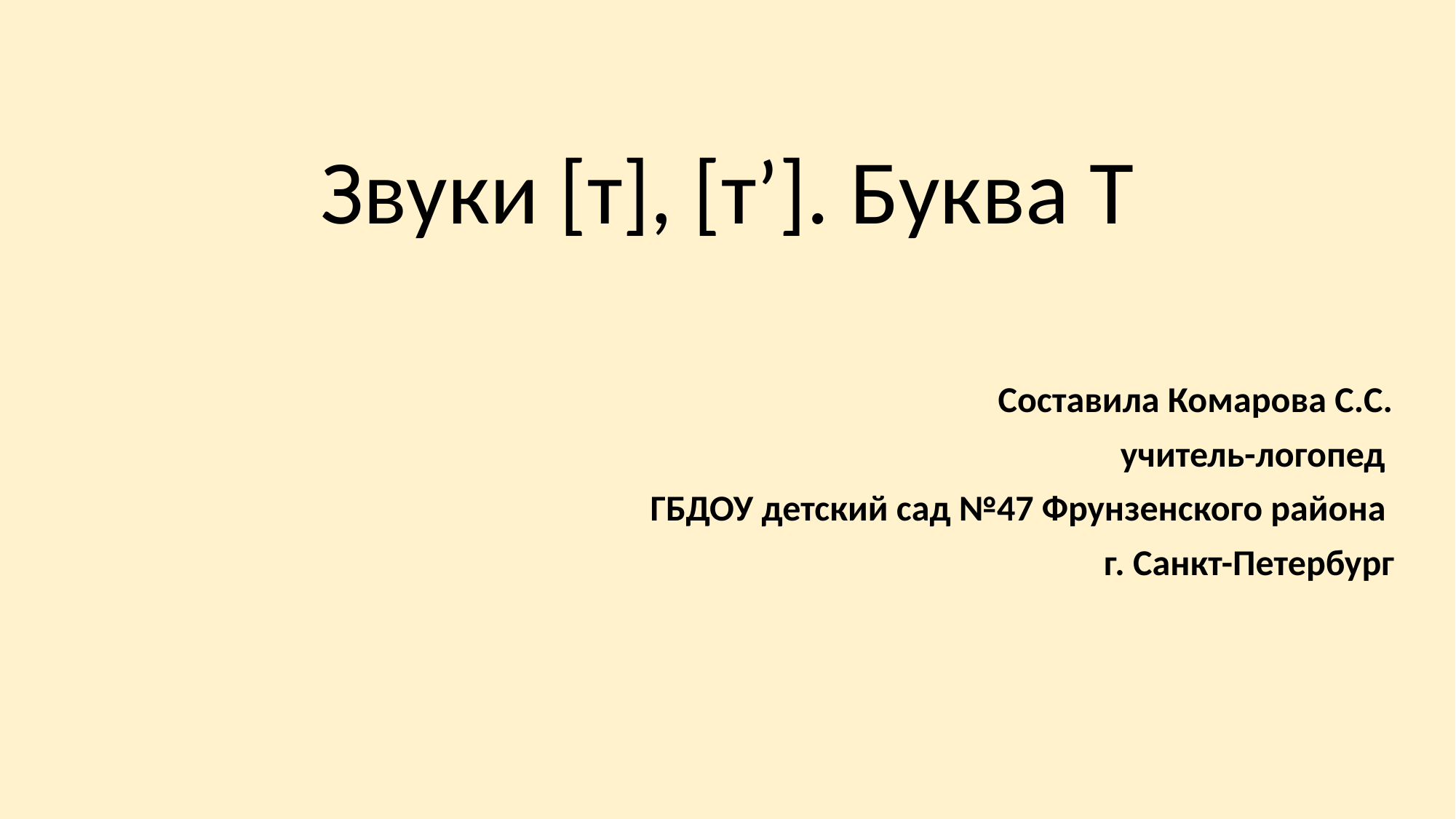

# Звуки [т], [т’]. Буква Т
                                                       Составила Комарова С.С.
                                                                      учитель-логопед
ГБДОУ детский сад №47 Фрунзенского района
г. Санкт-Петербург